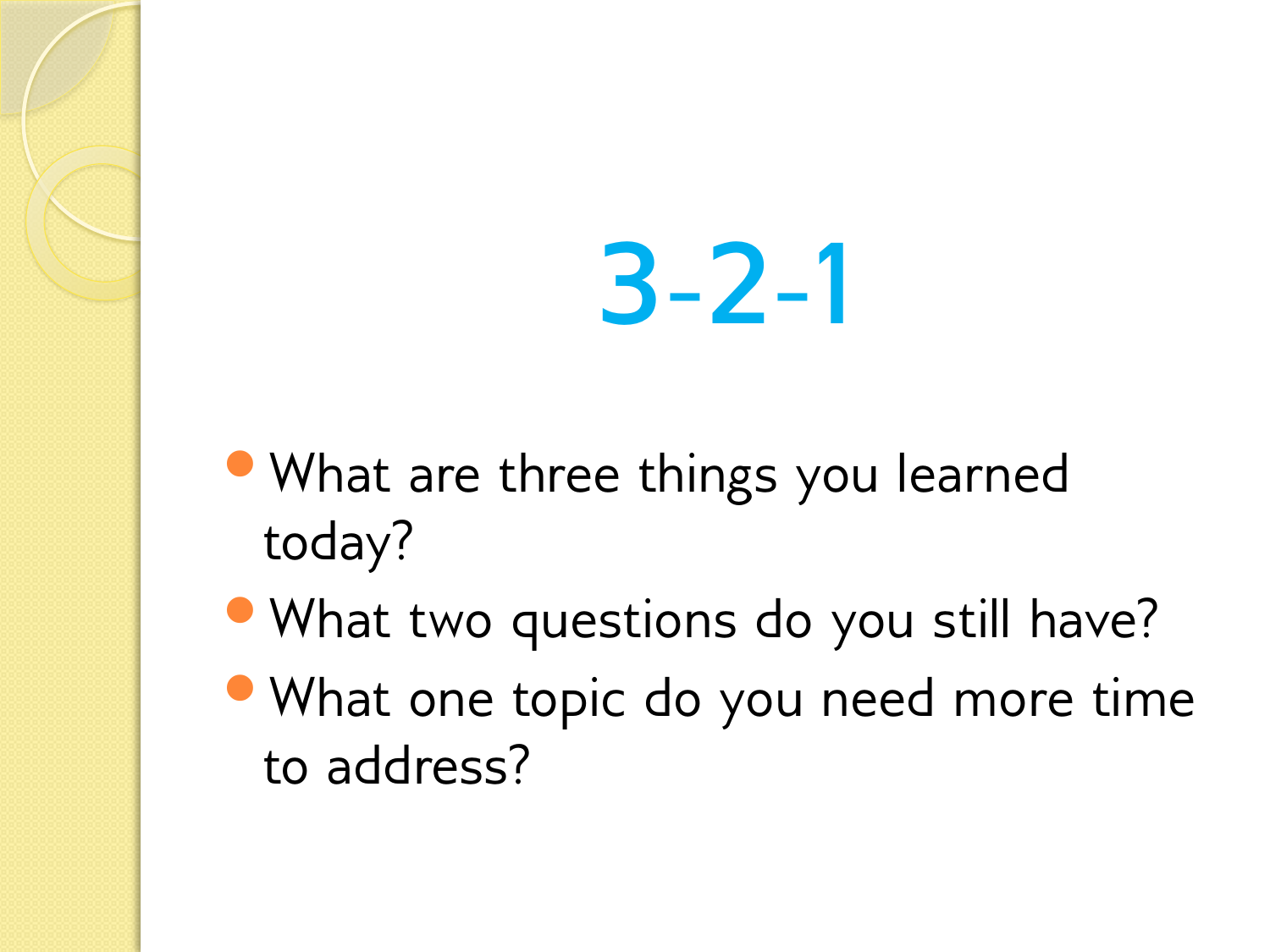

#
3-2-1

What are three things you learned today?
What two questions do you still have?
What one topic do you need more time to address?